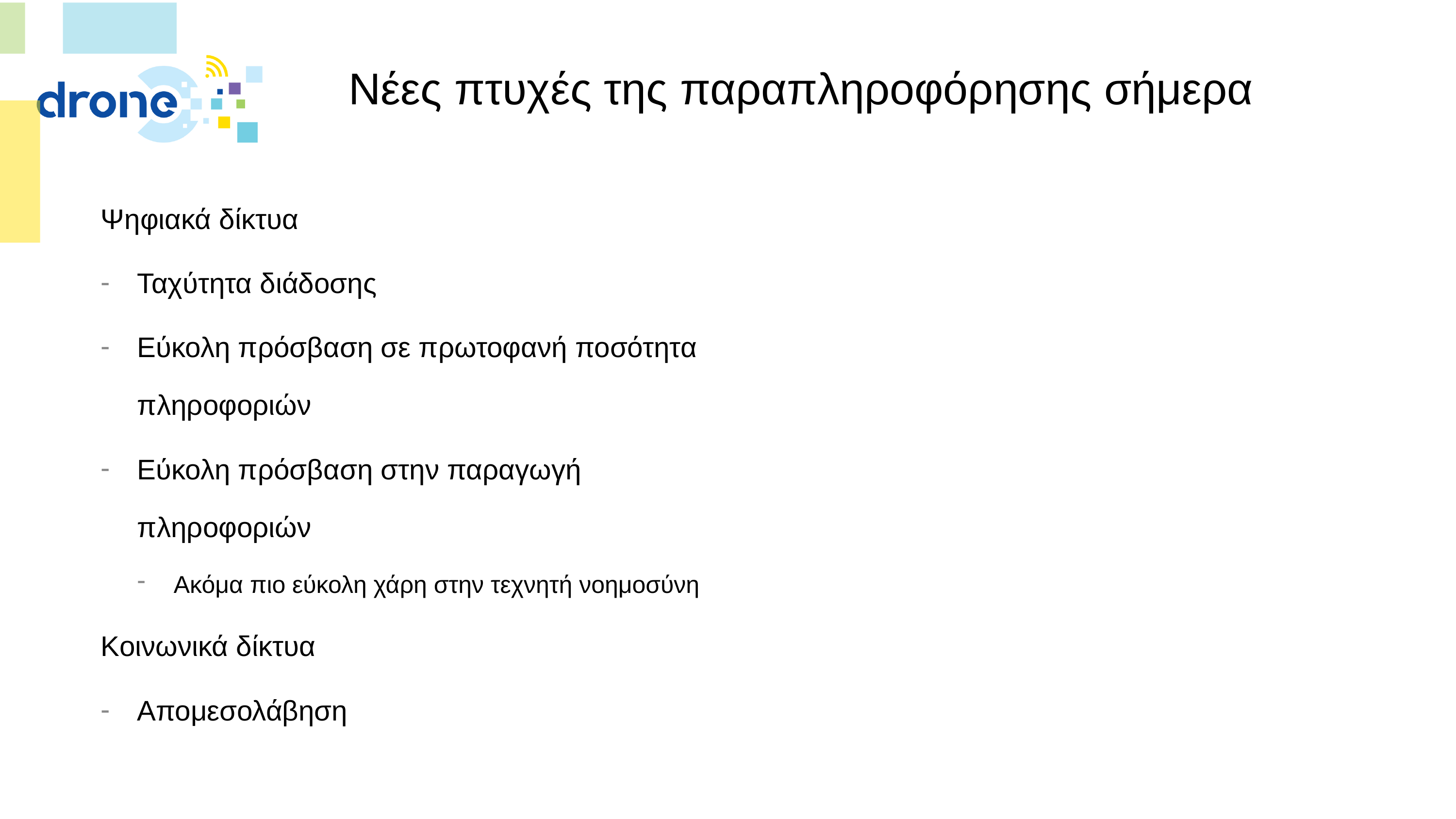

# Νέες πτυχές της παραπληροφόρησης σήμερα

Ψηφιακά δίκτυα
Ταχύτητα διάδοσης
Εύκολη πρόσβαση σε πρωτοφανή ποσότητα πληροφοριών
Εύκολη πρόσβαση στην παραγωγή πληροφοριών
Ακόμα πιο εύκολη χάρη στην τεχνητή νοημοσύνη
Κοινωνικά δίκτυα
Απομεσολάβηση